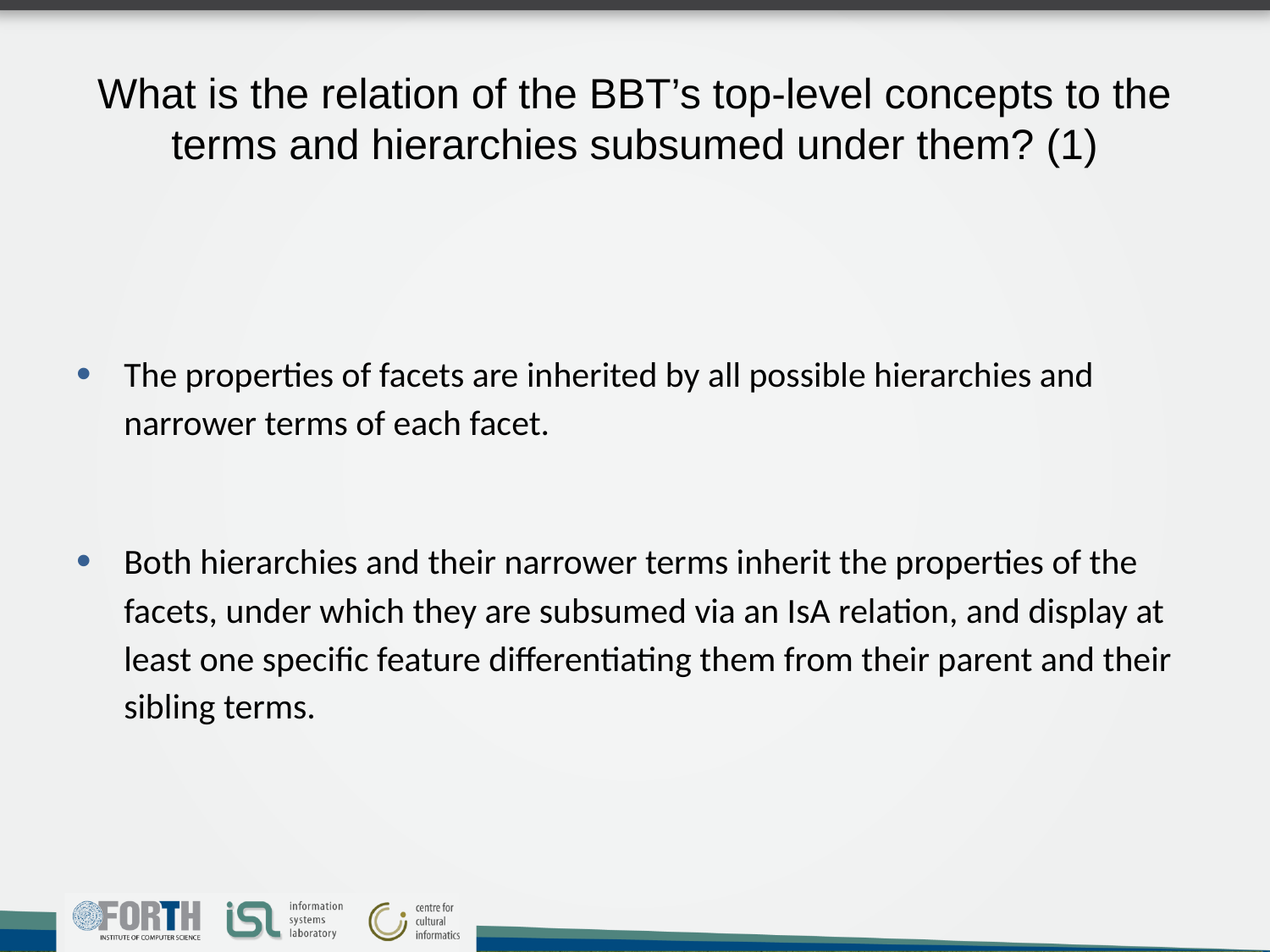

# What is the relation of the BBT’s top-level concepts to the terms and hierarchies subsumed under them? (1)
The properties of facets are inherited by all possible hierarchies and narrower terms of each facet.

Both hierarchies and their narrower terms inherit the properties of the facets, under which they are subsumed via an IsA relation, and display at least one specific feature differentiating them from their parent and their sibling terms.